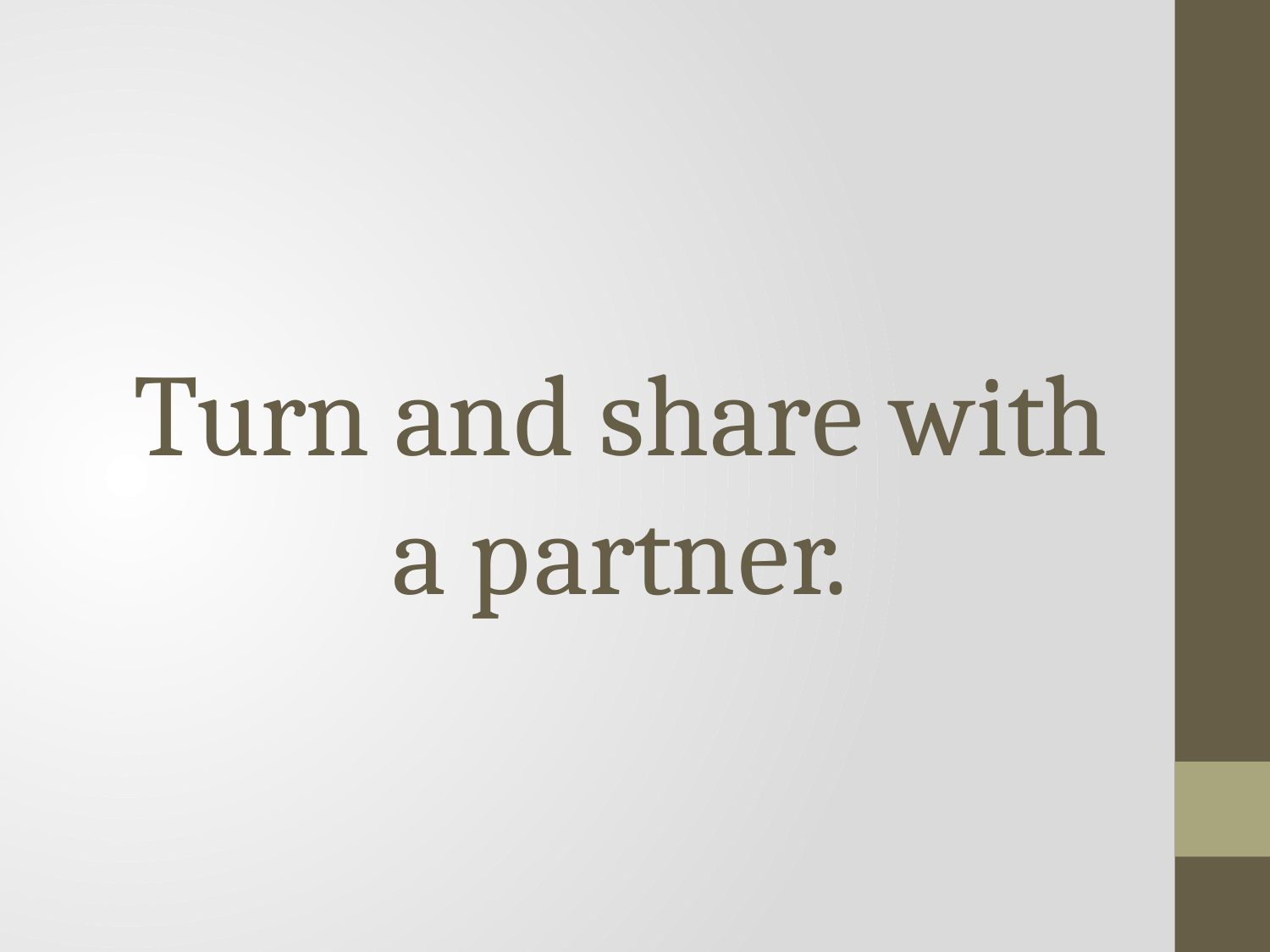

# Turn and share with a partner.